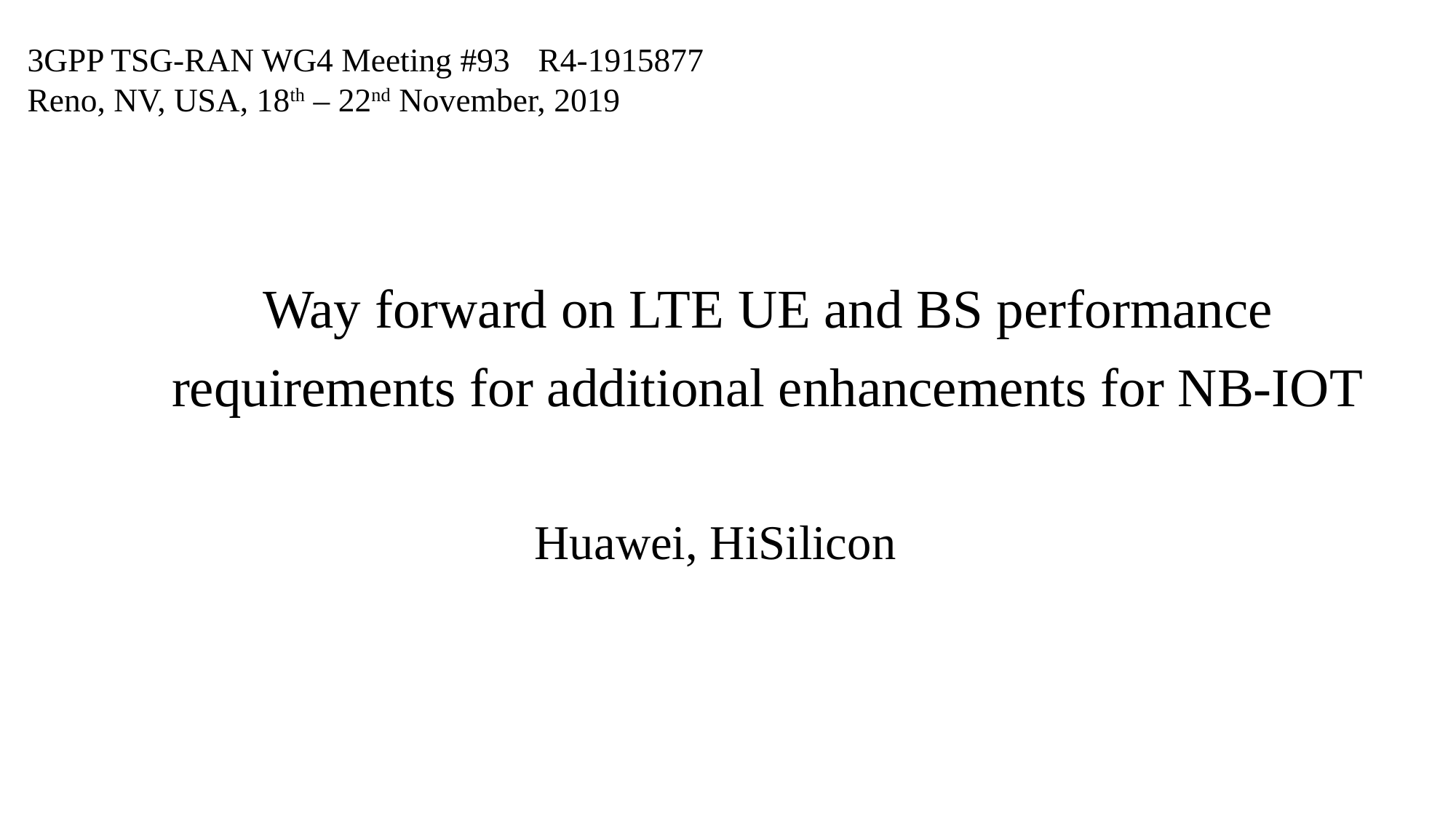

# 3GPP TSG-RAN WG4 Meeting #93				R4-1915877 Reno, NV, USA, 18th – 22nd November, 2019
Way forward on LTE UE and BS performance requirements for additional enhancements for NB-IOT
Huawei, HiSilicon